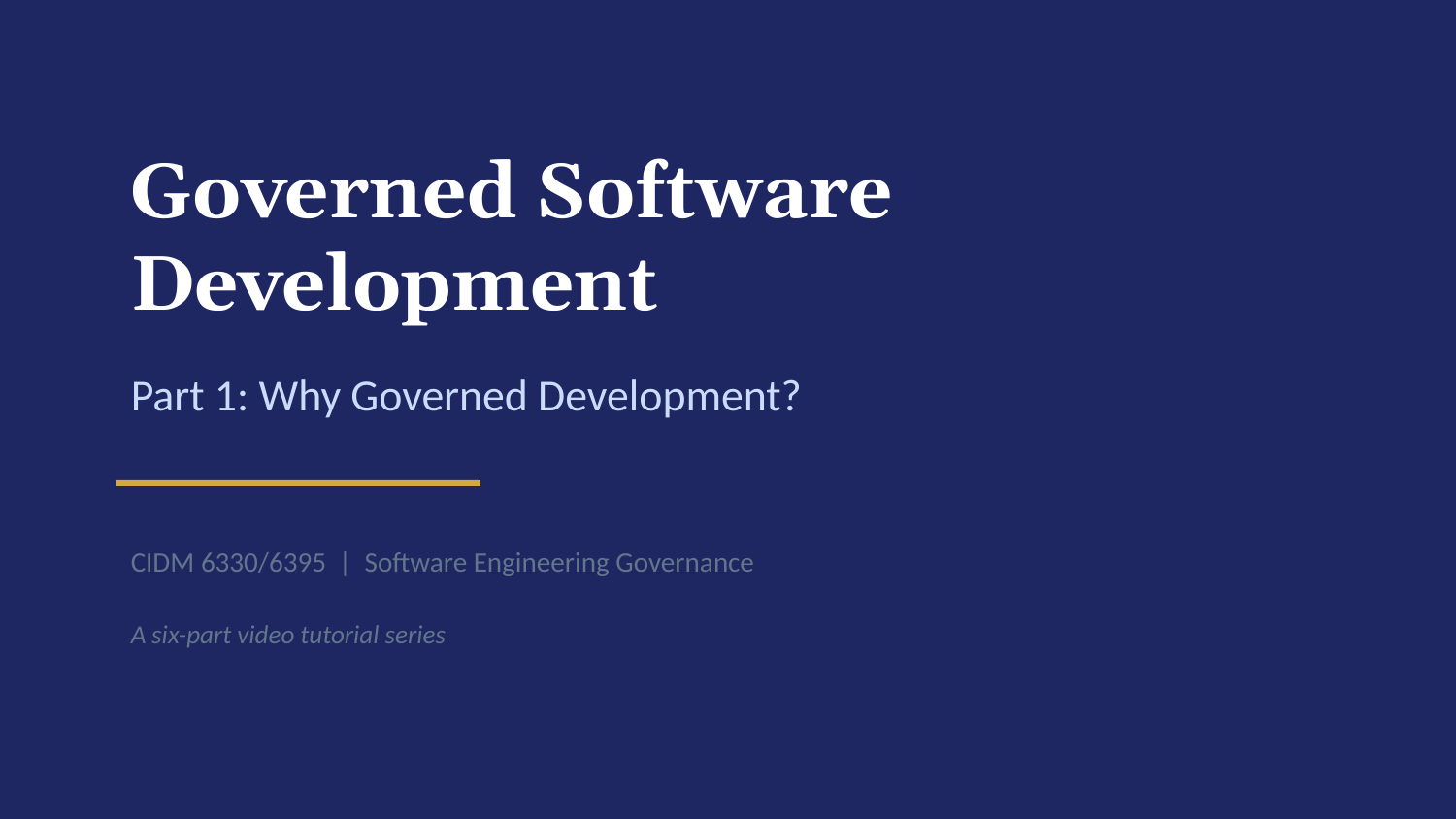

Governed Software Development
Part 1: Why Governed Development?

CIDM 6330/6395  |  Software Engineering Governance
A six-part video tutorial series